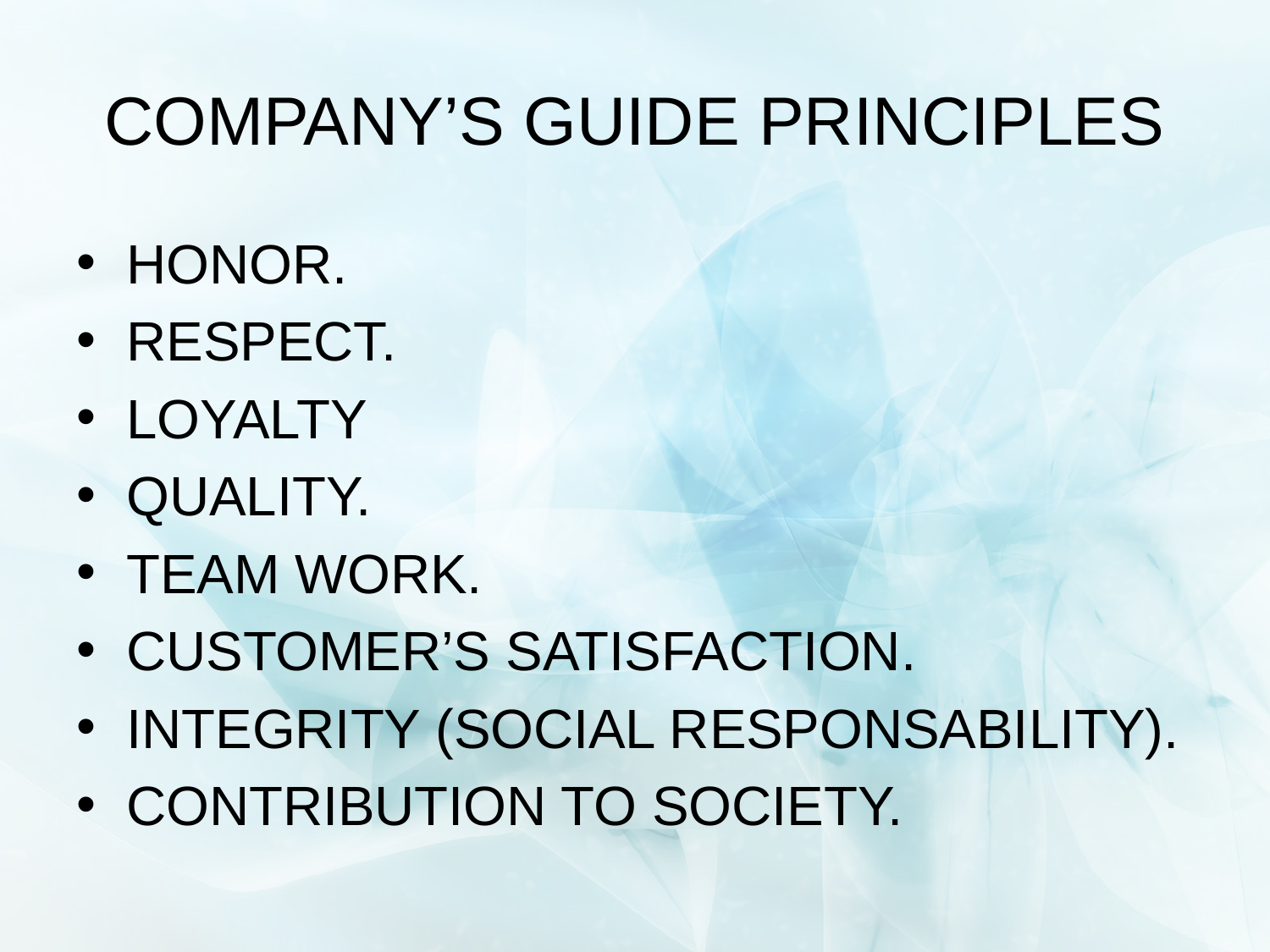

# COMPANY’S GUIDE PRINCIPLES
HONOR.
RESPECT.
LOYALTY
QUALITY.
TEAM WORK.
CUSTOMER’S SATISFACTION.
INTEGRITY (SOCIAL RESPONSABILITY).
CONTRIBUTION TO SOCIETY.